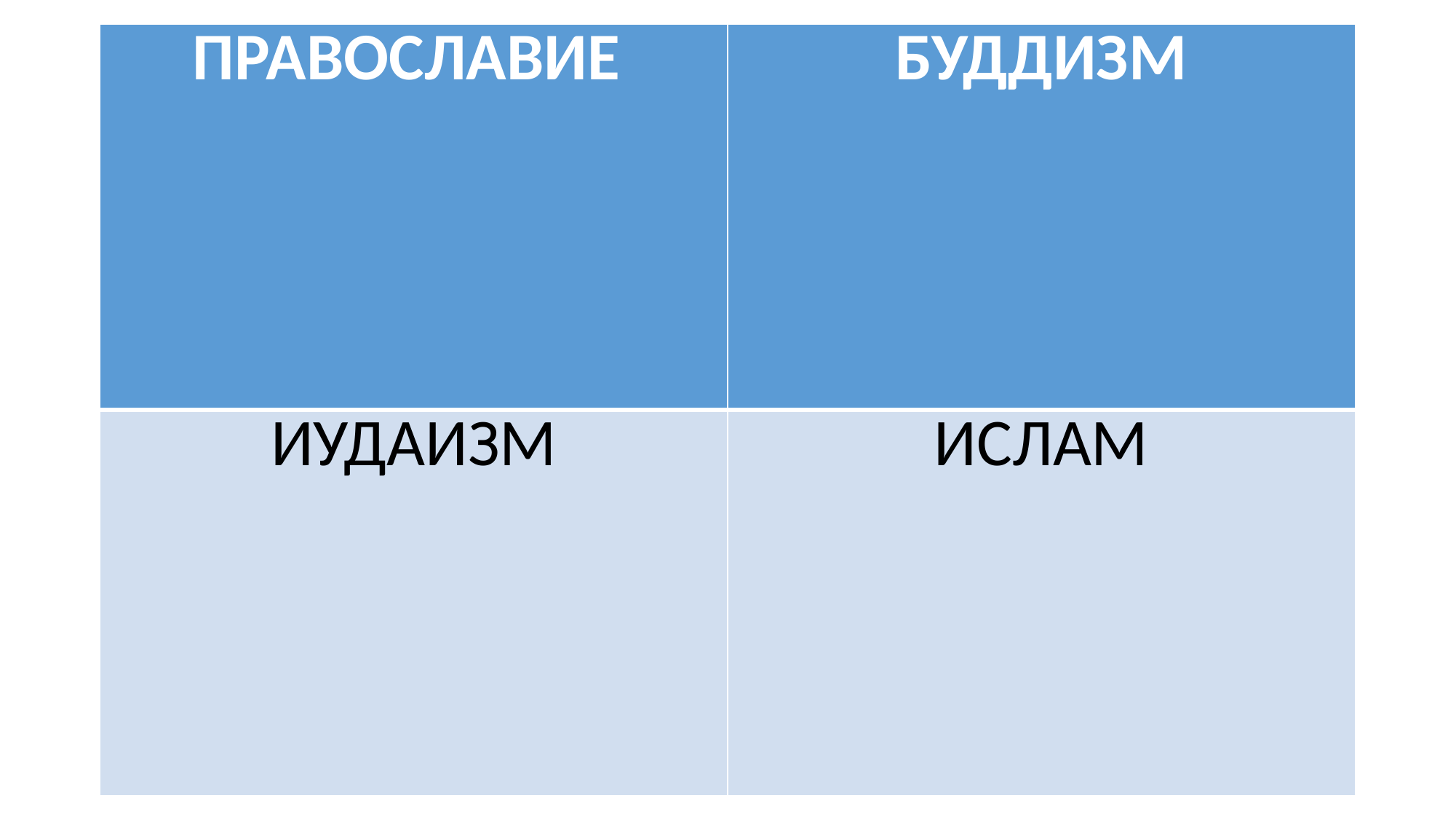

| ПРАВОСЛАВИЕ | БУДДИЗМ |
| --- | --- |
| ИУДАИЗМ | ИСЛАМ |
#